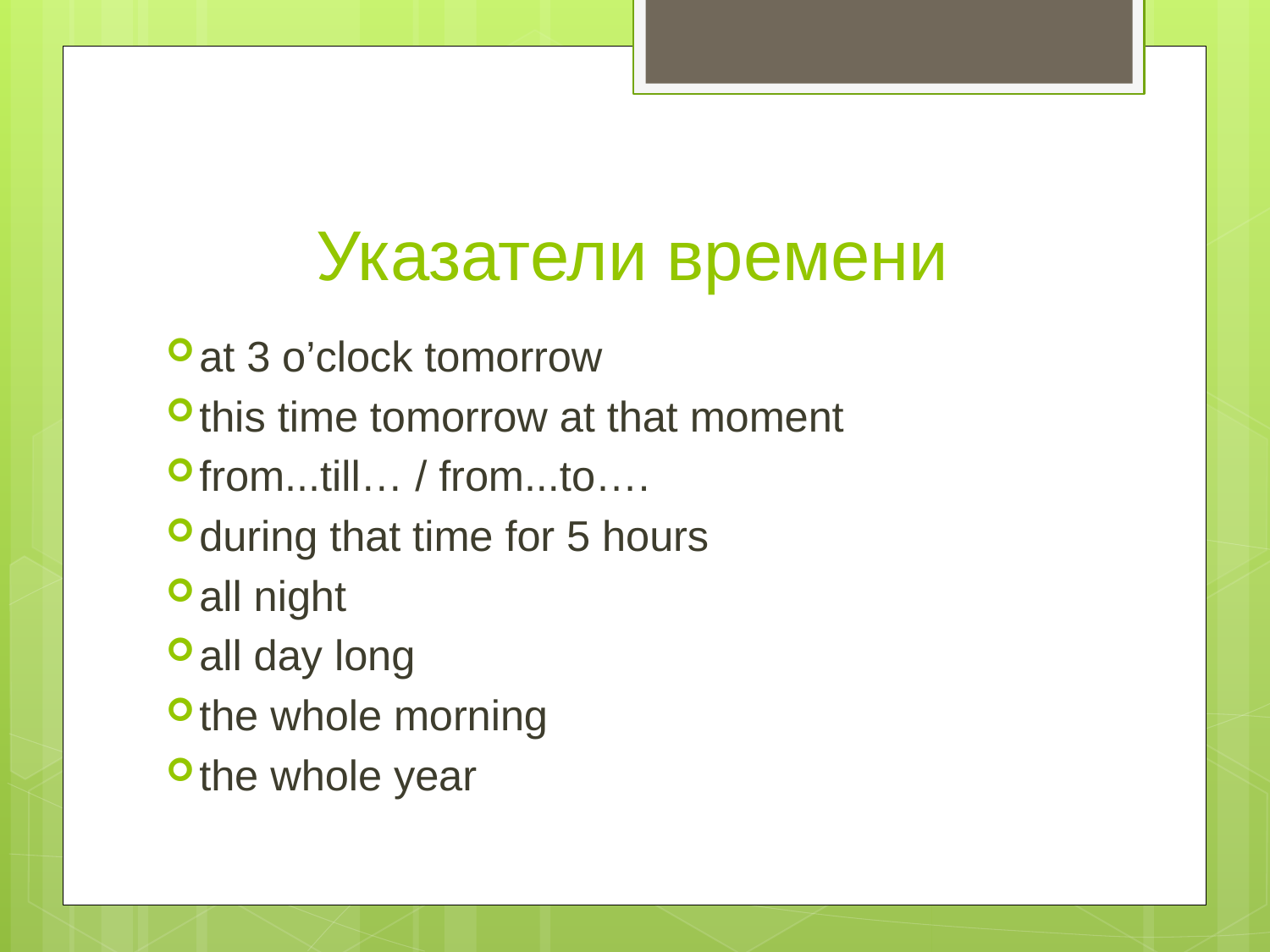

# Указатели времени
at 3 o’clock tomorrow
this time tomorrow at that moment
from...till… / from...to….
during that time for 5 hours
all night
all day long
the whole morning
the whole year